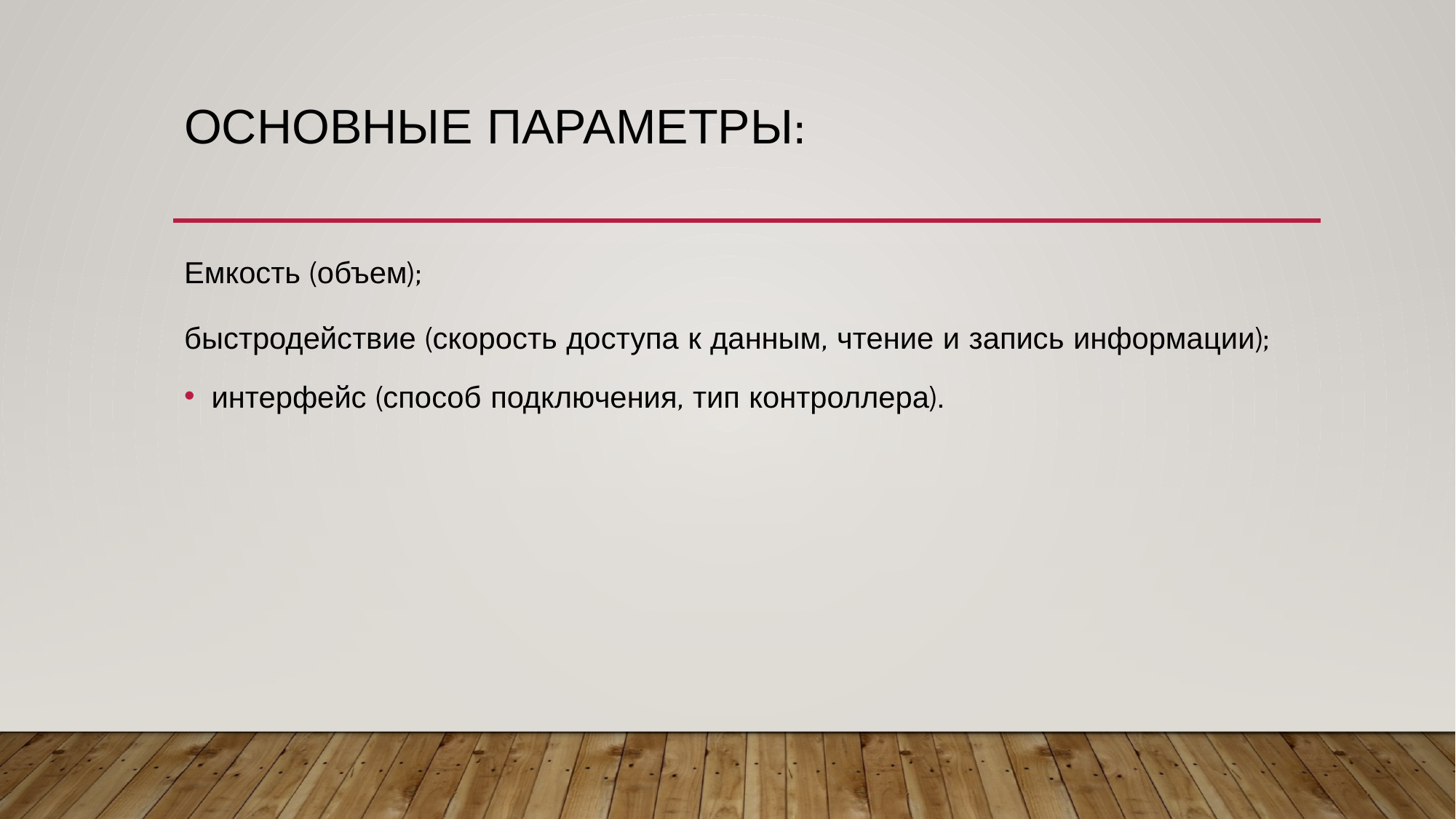

# Основные параметры:
Емкость (объем);
быстродействие (скорость доступа к данным, чтение и запись информации);
интерфейс (способ подключения, тип контроллера).